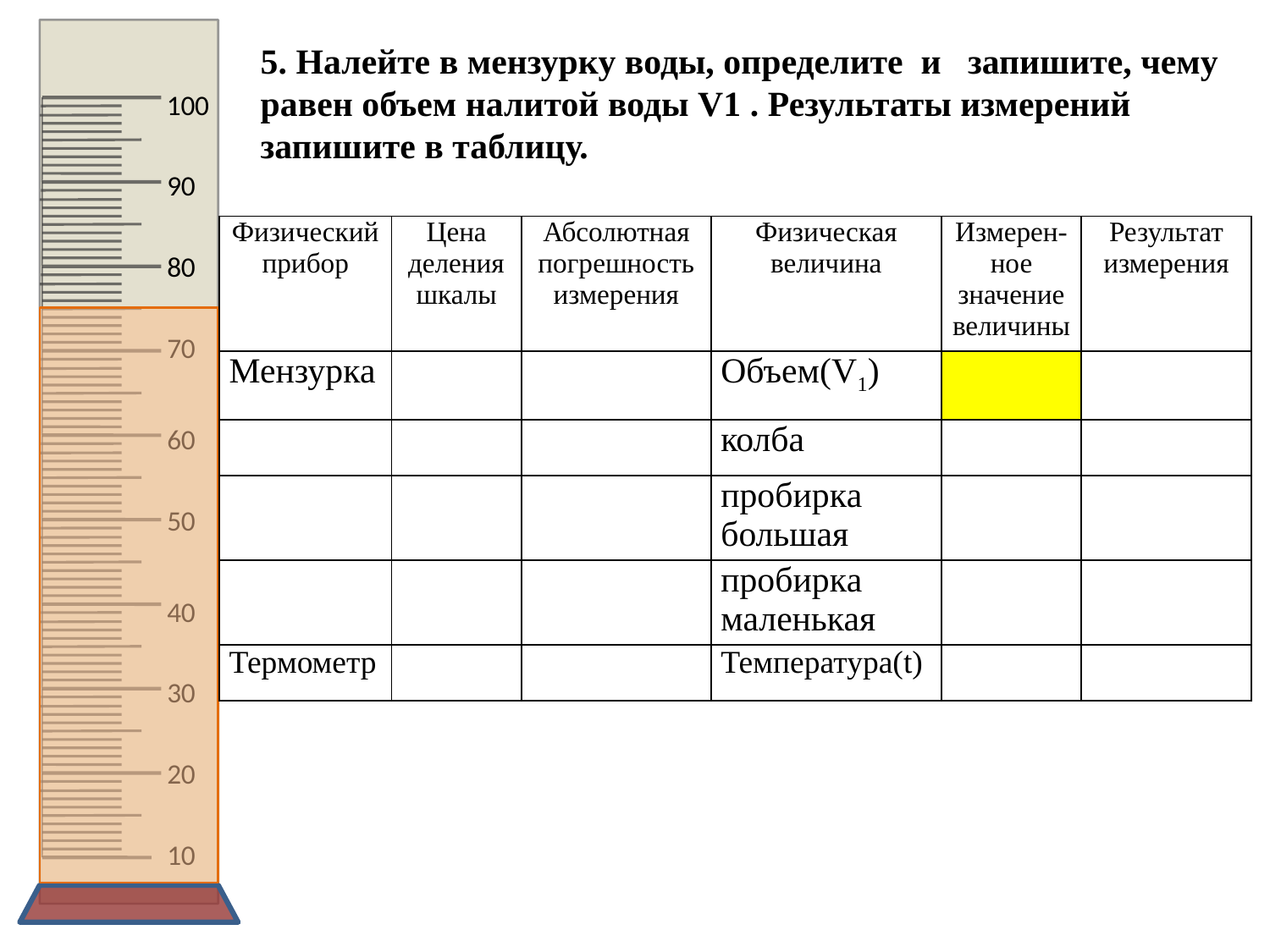

100
90
80
70
60
50
40
30
20
10
5. Налейте в мензурку воды, определите  и   запишите, чему равен объем налитой воды V1 . Результаты измерений запишите в таблицу.
| Физический прибор | Цена деления шкалы | Абсолютная погрешность измерения | Физическая величина | Измерен- ное значение величины | Результат измерения |
| --- | --- | --- | --- | --- | --- |
| Мензурка |  |  | Объем(V1) |  |  |
|  |  |  | колба |  |  |
|  |  |  | пробирка большая |  |  |
|  |  |  | пробирка маленькая |  |  |
| Термометр |  |  | Температура(t) |  |  |